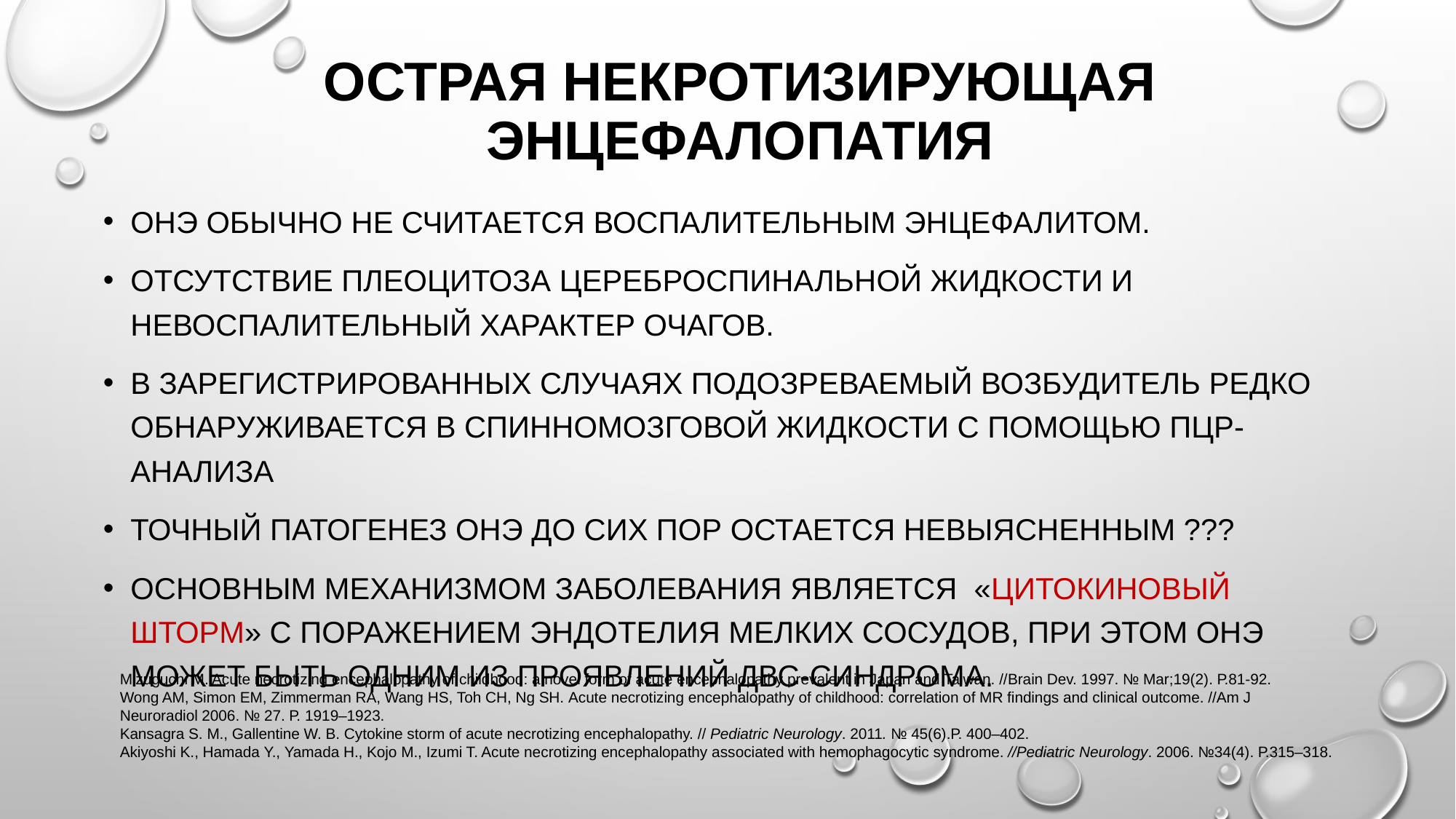

# Острая некротизирующая энцефалопатия
ОНЭ обычно не считается воспалительным энцефалитом.
отсутствие плеоцитоза цереброспинальной жидкости и невоспалительный характер очагов.
В зарегистрированных случаях подозреваемый возбудитель редко обнаруживается в спинномозговой жидкости с помощью ПЦР-анализа
Точный патогенез ОНЭ до сих пор остается невыясненным ???
основным механизмом заболевания является  «цитокиновый шторм» с поражением эндотелия мелких сосудов, при этом ОНЭ может быть одним из проявлений ДВС-синдрома.

Mizuguchi M. Acute necrotizing encephalopathy of childhood: a novel form of acute encephalopathy prevalent in Japan and Taiwan. //Brain Dev. 1997. № Mar;19(2). Р.81-92.
Wong AM, Simon EM, Zimmerman RA, Wang HS, Toh CH, Ng SH. Acute necrotizing encephalopathy of childhood: correlation of MR findings and clinical outcome. //Am J Neuroradiol 2006. № 27. Р. 1919–1923.
Kansagra S. M., Gallentine W. B. Cytokine storm of acute necrotizing encephalopathy. // Pediatric Neurology. 2011. № 45(6).Р. 400–402.
Akiyoshi K., Hamada Y., Yamada H., Kojo M., Izumi T. Acute necrotizing encephalopathy associated with hemophagocytic syndrome. //Pediatric Neurology. 2006. №34(4). Р.315–318.